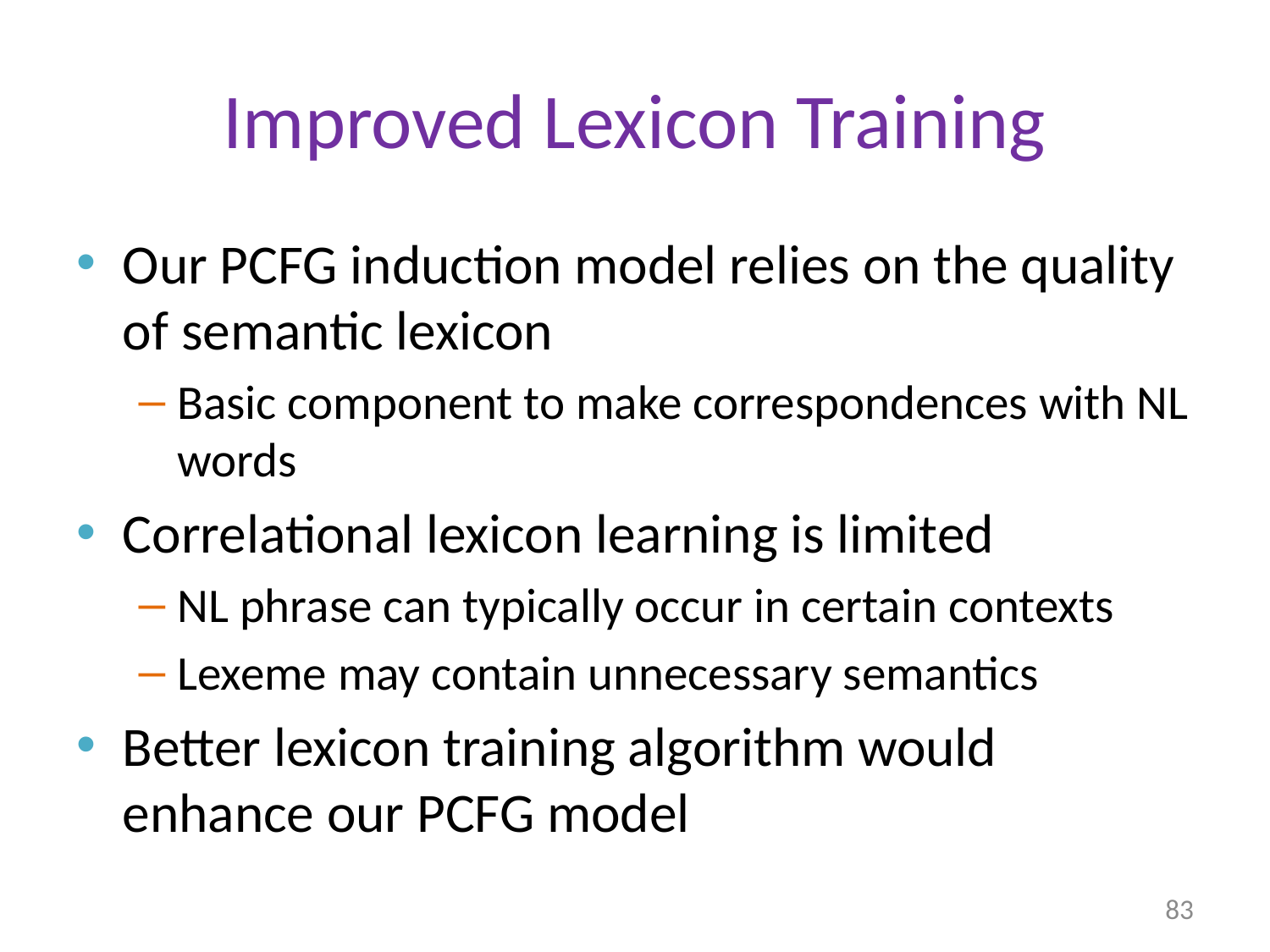

# Improved Lexicon Training
Our PCFG induction model relies on the quality of semantic lexicon
Basic component to make correspondences with NL words
Correlational lexicon learning is limited
NL phrase can typically occur in certain contexts
Lexeme may contain unnecessary semantics
Better lexicon training algorithm would enhance our PCFG model

83